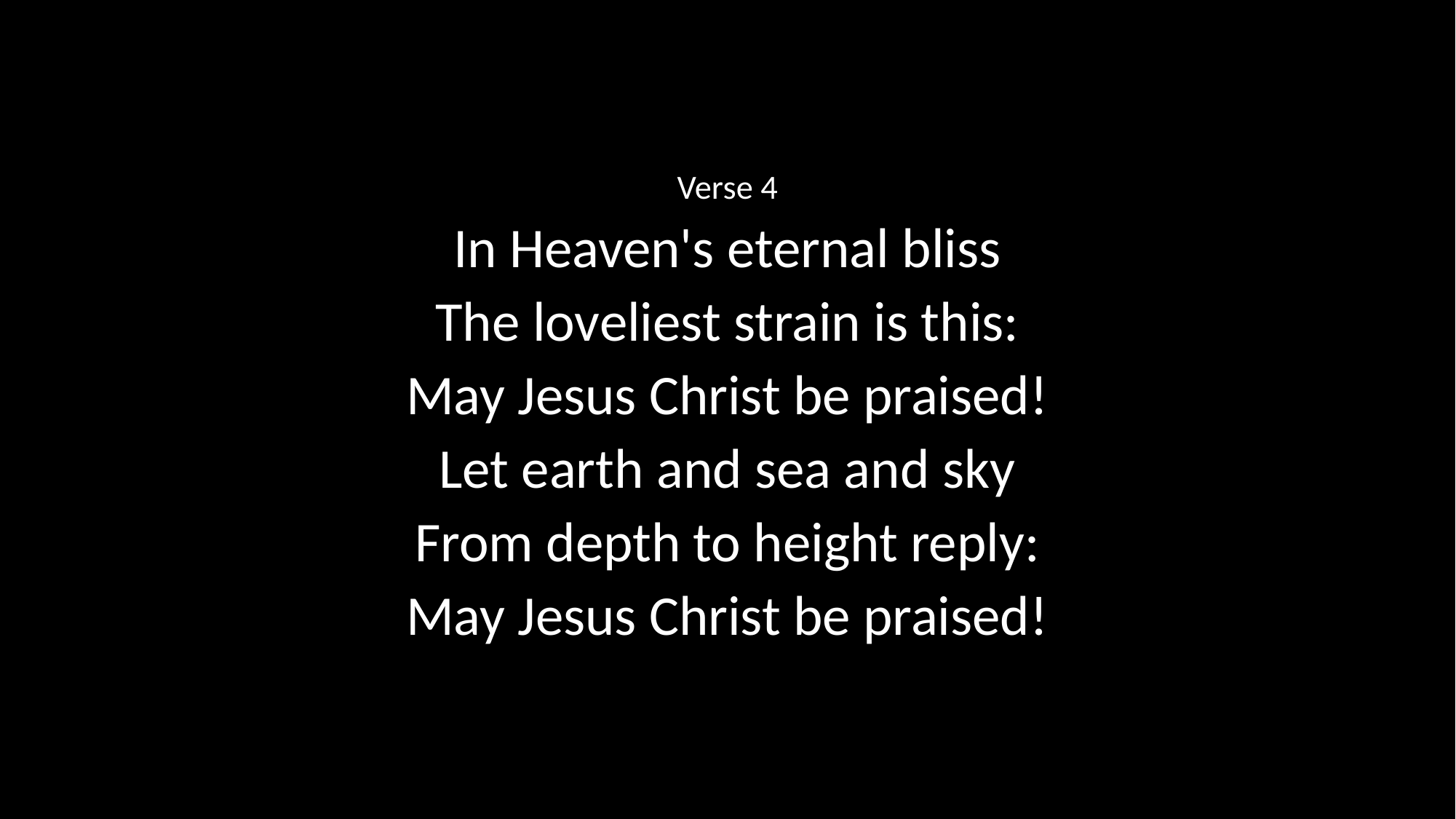

Verse 4
In Heaven's eternal bliss
The loveliest strain is this:
May Jesus Christ be praised!
Let earth and sea and sky
From depth to height reply:
May Jesus Christ be praised!